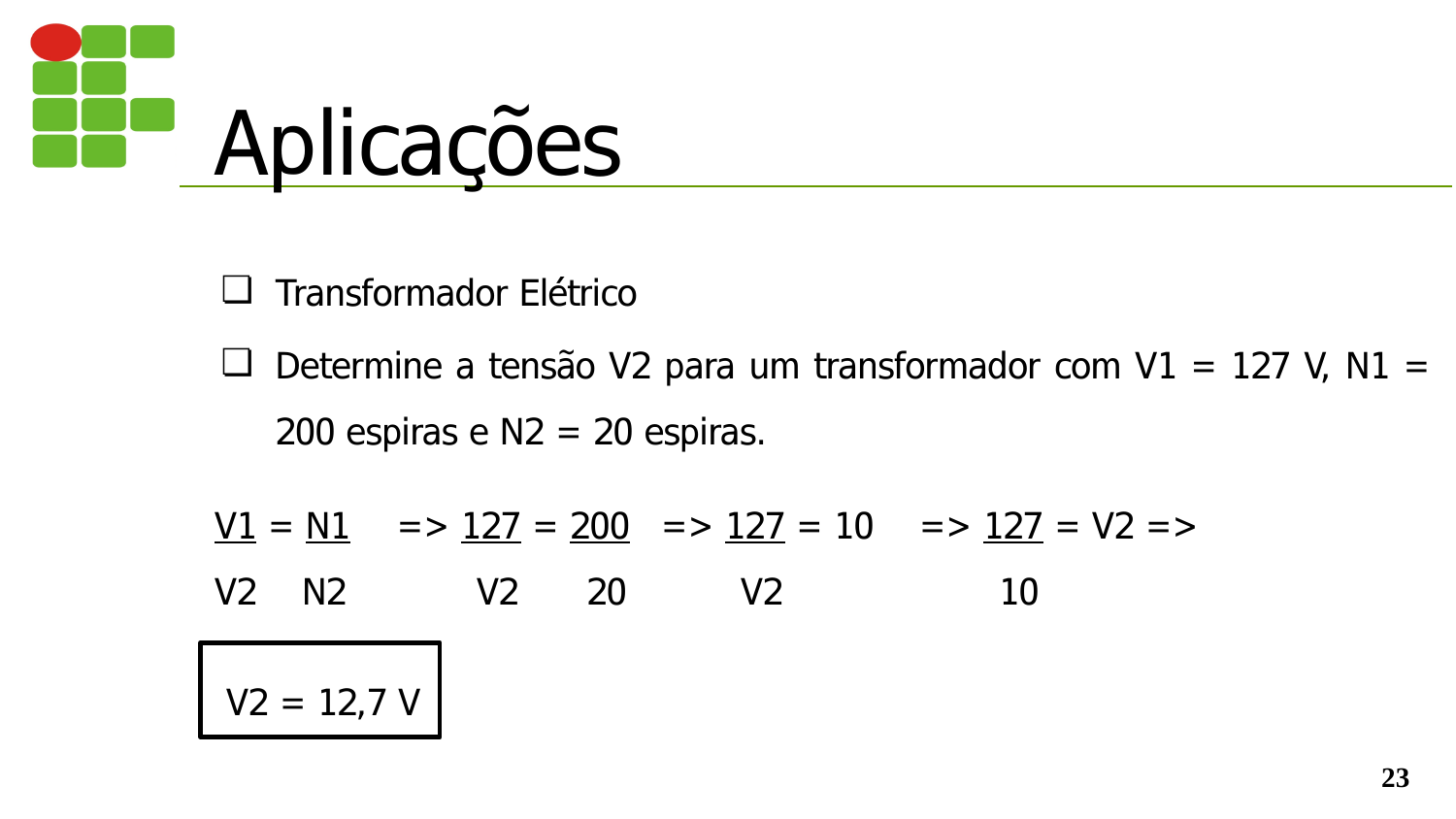

# Aplicações
Transformador Elétrico
Determine a tensão V2 para um transformador com V1 = 127 V, N1 = 200 espiras e N2 = 20 espiras.
V1 = N1
V2    N2
=> 127 = 200
       V2      20
=> 127 = 10
       V2
=> 127 = V2 =>
       10

 V2 = 12,7 V
23